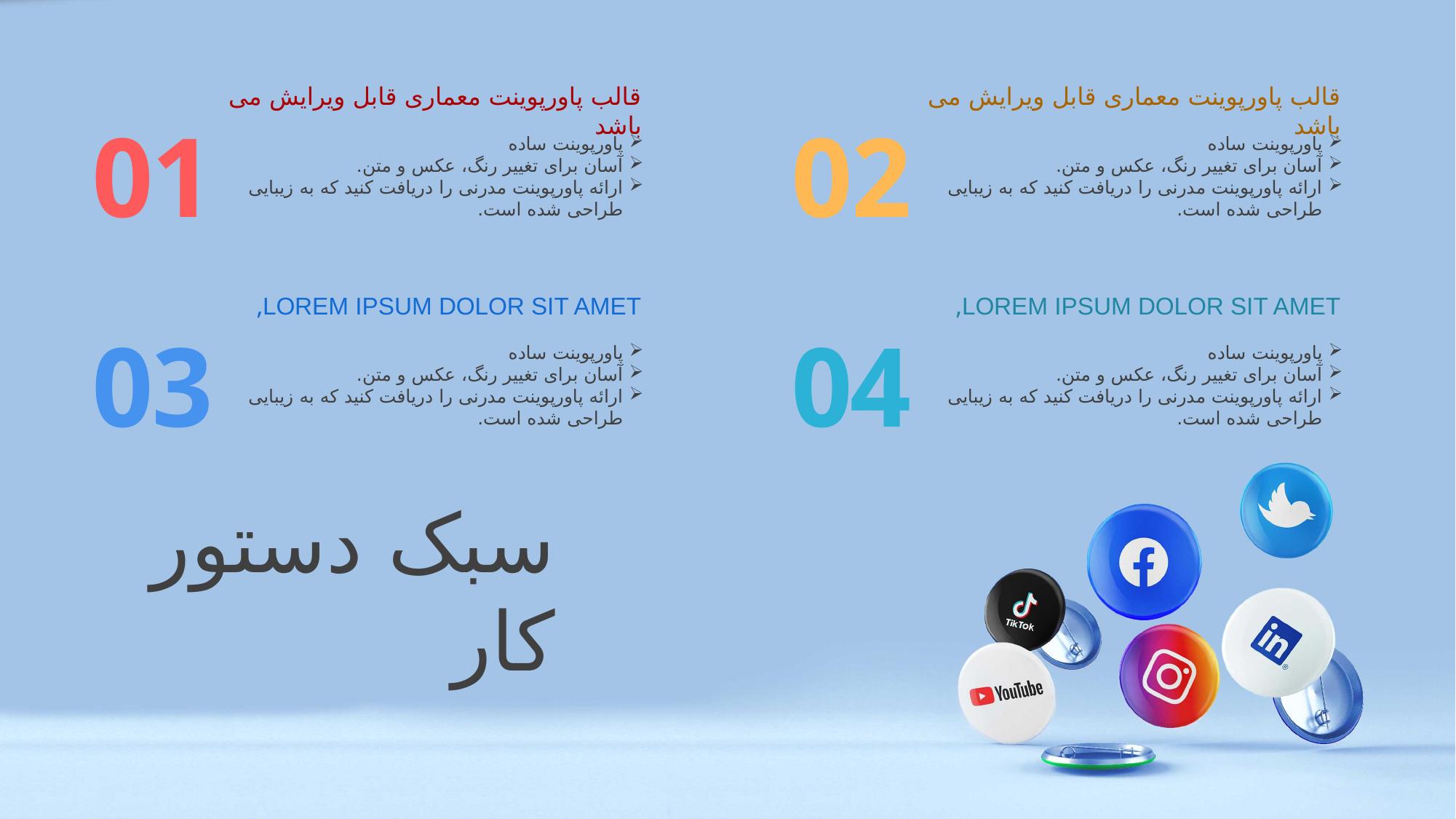

قالب پاورپوینت معماری قابل ویرایش می باشد
پاورپوینت ساده
آسان برای تغییر رنگ، عکس و متن.
ارائه پاورپوینت مدرنی را دریافت کنید که به زیبایی طراحی شده است.
01
قالب پاورپوینت معماری قابل ویرایش می باشد
پاورپوینت ساده
آسان برای تغییر رنگ، عکس و متن.
ارائه پاورپوینت مدرنی را دریافت کنید که به زیبایی طراحی شده است.
02
LOREM IPSUM DOLOR SIT AMET,
پاورپوینت ساده
آسان برای تغییر رنگ، عکس و متن.
ارائه پاورپوینت مدرنی را دریافت کنید که به زیبایی طراحی شده است.
03
LOREM IPSUM DOLOR SIT AMET,
پاورپوینت ساده
آسان برای تغییر رنگ، عکس و متن.
ارائه پاورپوینت مدرنی را دریافت کنید که به زیبایی طراحی شده است.
04
سبک دستور کار